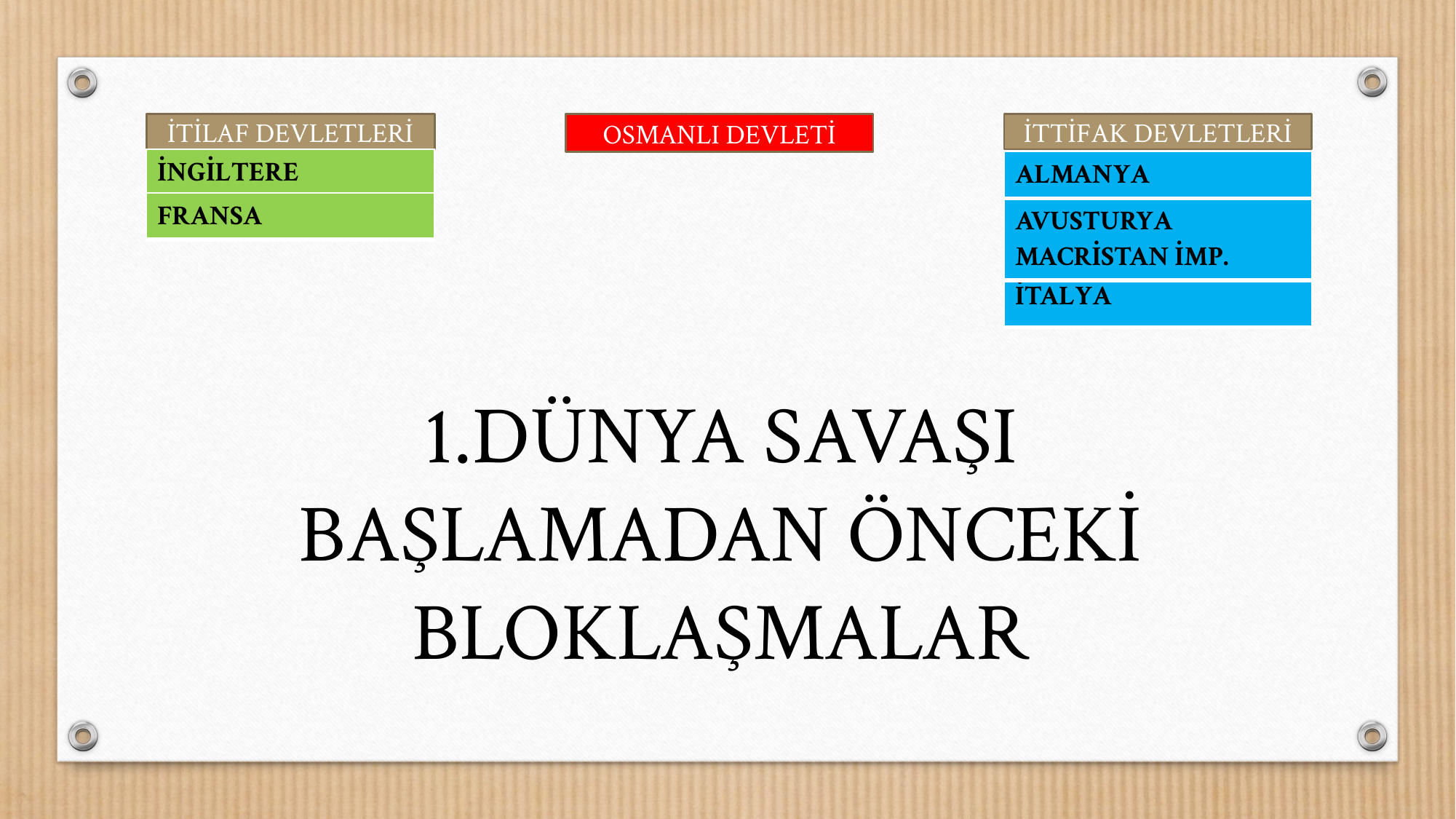

OSMANLI DEVLETİ
İTTİFAK DEVLETLERİ
İTİLAF DEVLETLERİ
| İNGİLTERE |
| --- |
| ALMANYA |
| --- |
| FRANSA |
| --- |
| AVUSTURYA MACRİSTAN İMP. |
| --- |
| İTALYA |
| --- |
1.DÜNYA SAVAŞI BAŞLAMADAN ÖNCEKİ BLOKLAŞMALAR